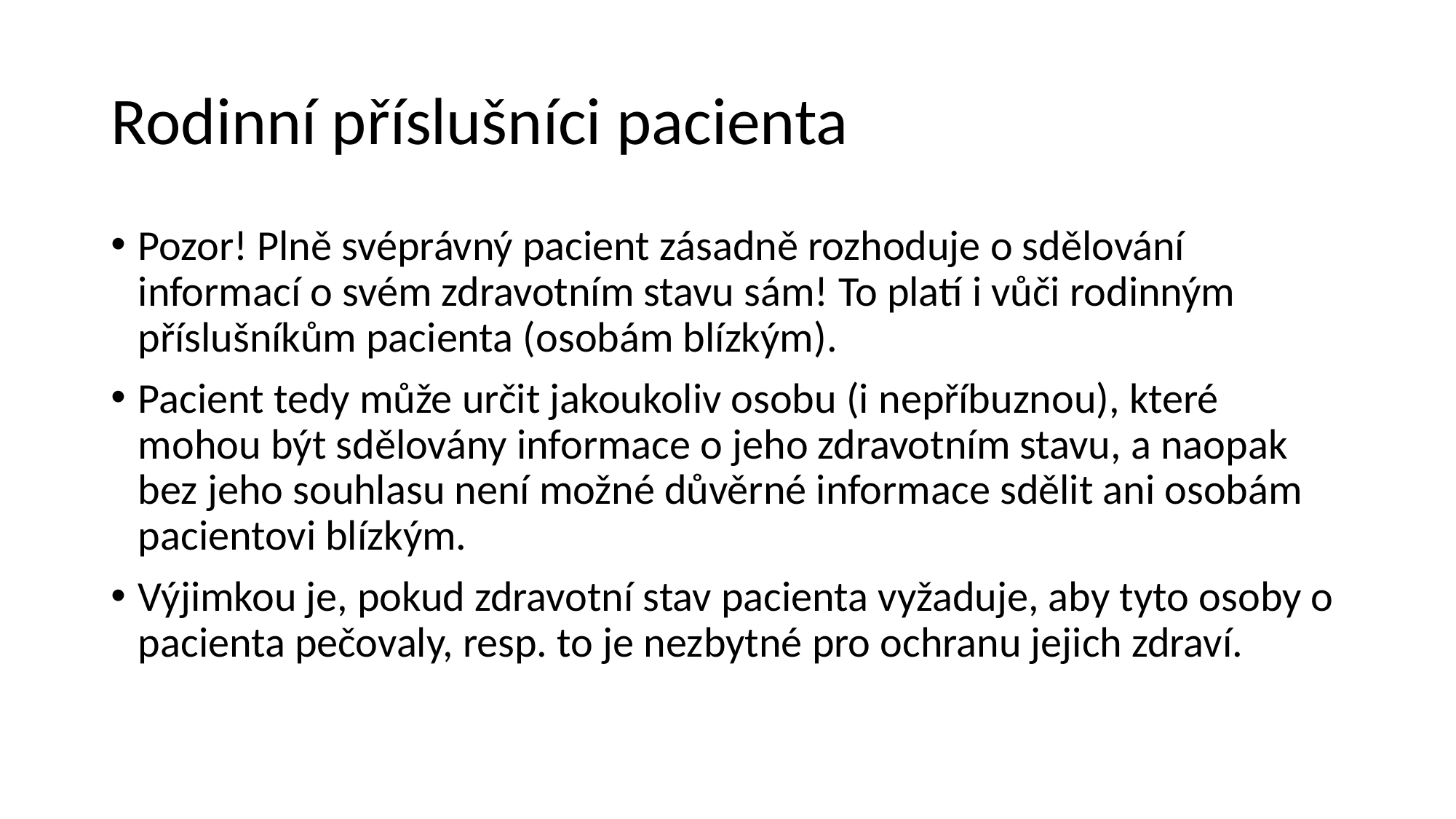

# Rodinní příslušníci pacienta
Pozor! Plně svéprávný pacient zásadně rozhoduje o sdělování informací o svém zdravotním stavu sám! To platí i vůči rodinným příslušníkům pacienta (osobám blízkým).
Pacient tedy může určit jakoukoliv osobu (i nepříbuznou), které mohou být sdělovány informace o jeho zdravotním stavu, a naopak bez jeho souhlasu není možné důvěrné informace sdělit ani osobám pacientovi blízkým.
Výjimkou je, pokud zdravotní stav pacienta vyžaduje, aby tyto osoby o pacienta pečovaly, resp. to je nezbytné pro ochranu jejich zdraví.